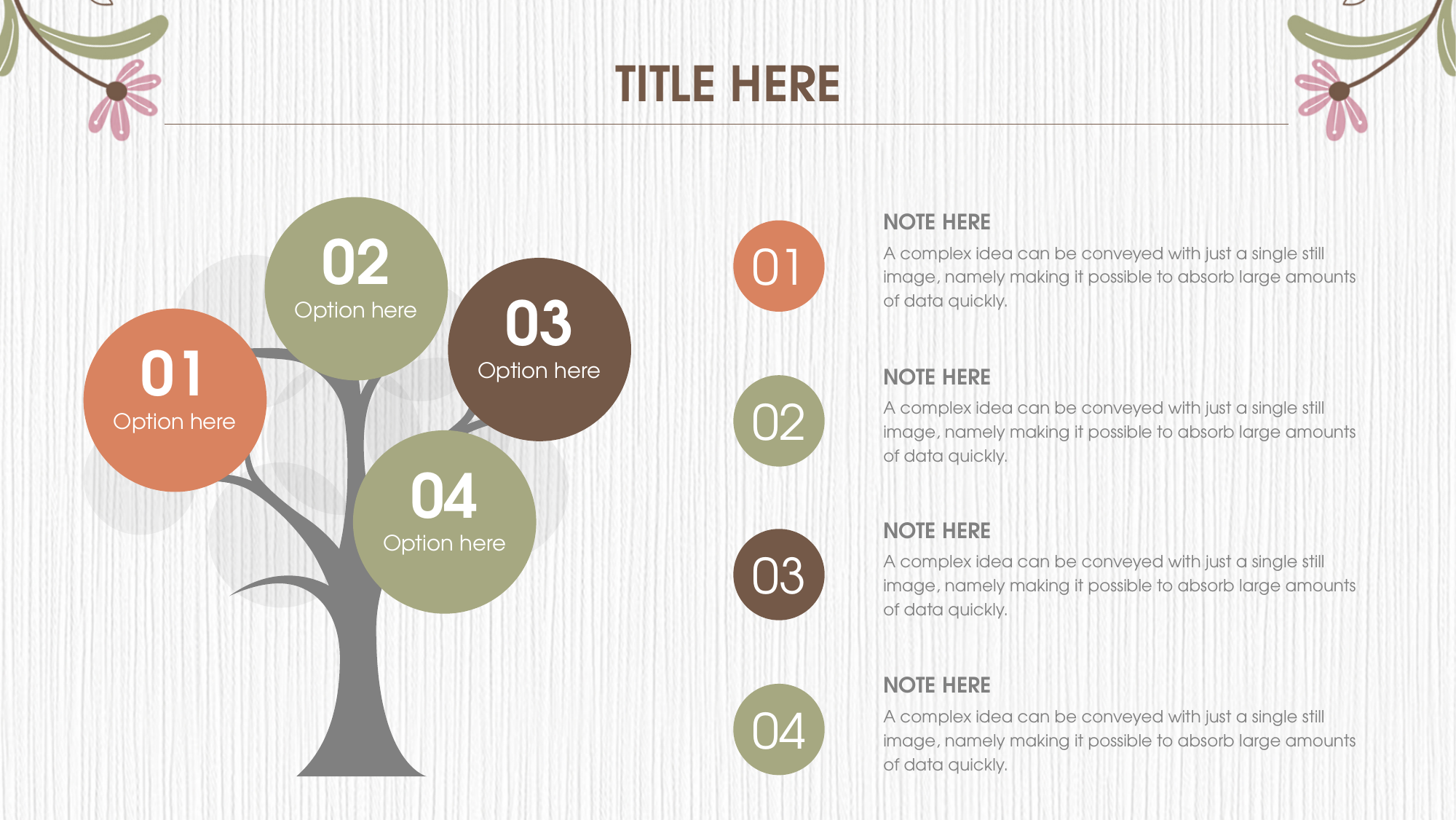

TITLE HERE
02
Option here

03
Option here

01
Option here

04
Option here

NOTE HERE
A complex idea can be conveyed with just a single still image, namely making it possible to absorb large amounts of data quickly.
01
NOTE HERE
A complex idea can be conveyed with just a single still image, namely making it possible to absorb large amounts of data quickly.
02
NOTE HERE
A complex idea can be conveyed with just a single still image, namely making it possible to absorb large amounts of data quickly.
03
NOTE HERE
A complex idea can be conveyed with just a single still image, namely making it possible to absorb large amounts of data quickly.
04